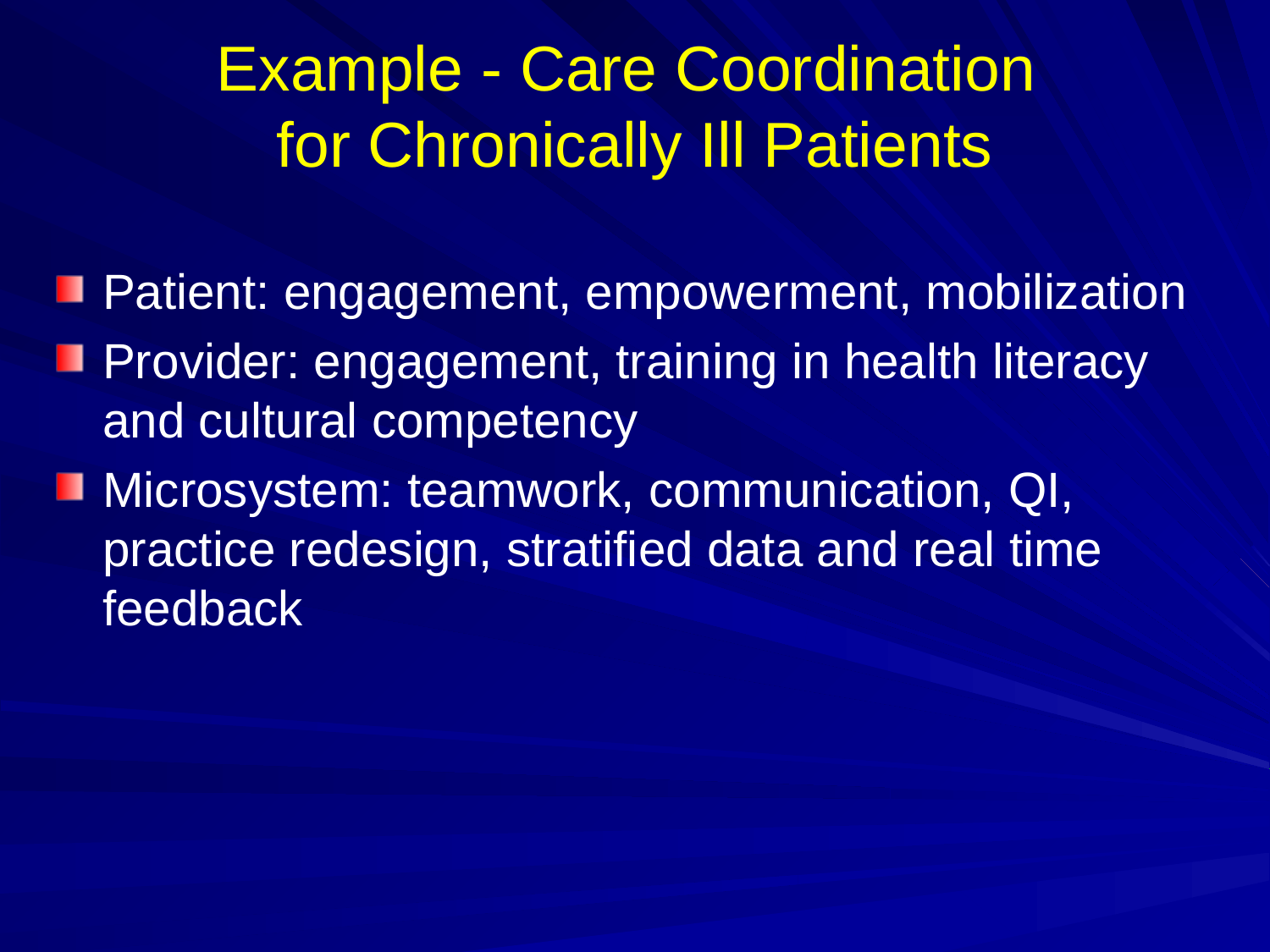

# Example - Care Coordination for Chronically Ill Patients
Patient: engagement, empowerment, mobilization
Provider: engagement, training in health literacy and cultural competency
Microsystem: teamwork, communication, QI, practice redesign, stratified data and real time feedback